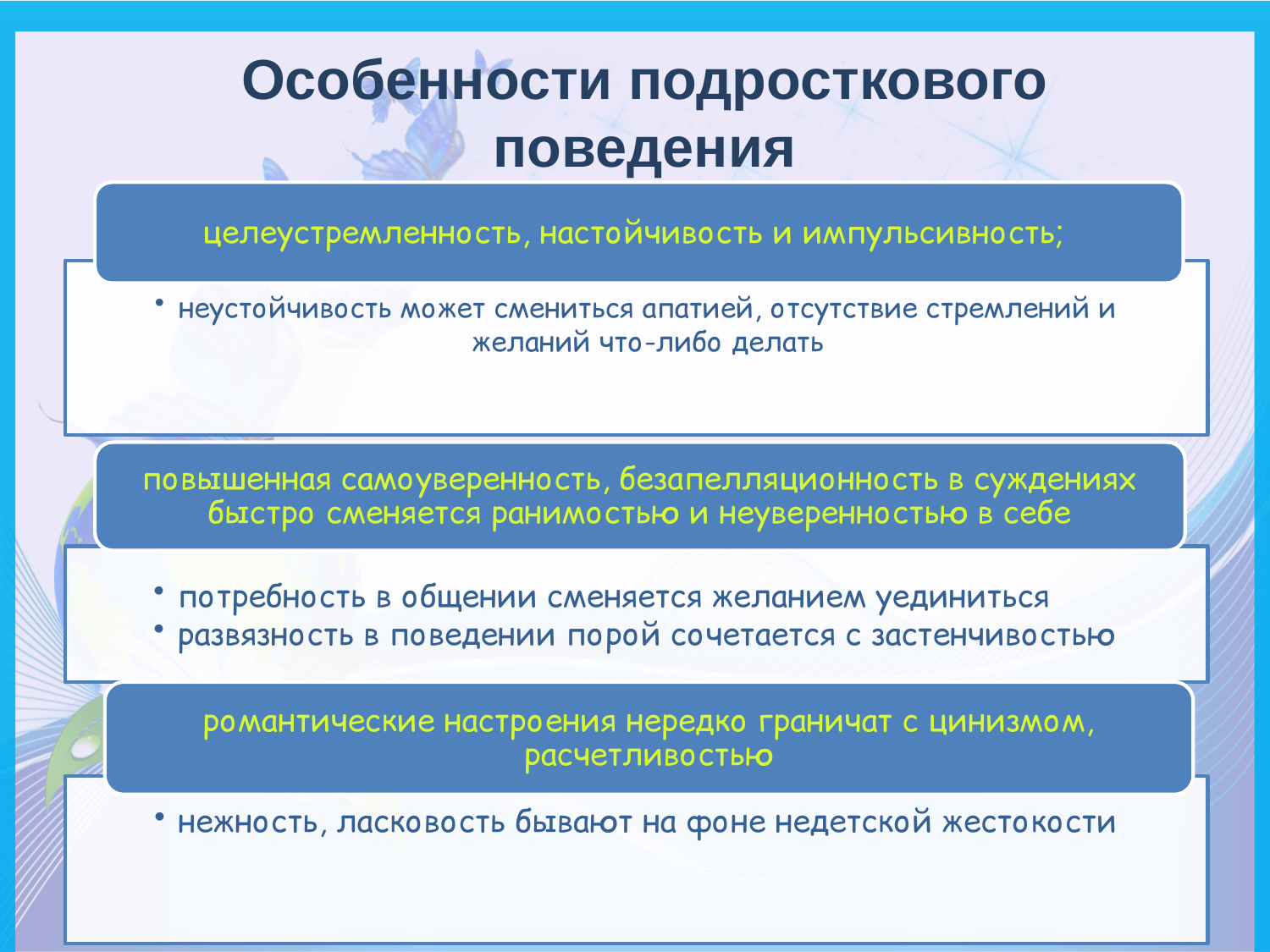

# Особенности подросткового поведения
неустойчивость может смениться апатией, отсутствие стремлений и желаний что-либо делать
целеустремленность, настойчивость и импульсивность;
потребность в общении сменяется желанием уединиться
развязность в поведении порой сочетается с застенчивостью
повышенная самоуверенность, безапелляционность в суждениях быстро сменяется ранимостью и неуверенностью в себе
нежность, ласковость бывают на фоне недетской жестокости
романтические настроения нередко граничат с цинизмом, расчетливостью